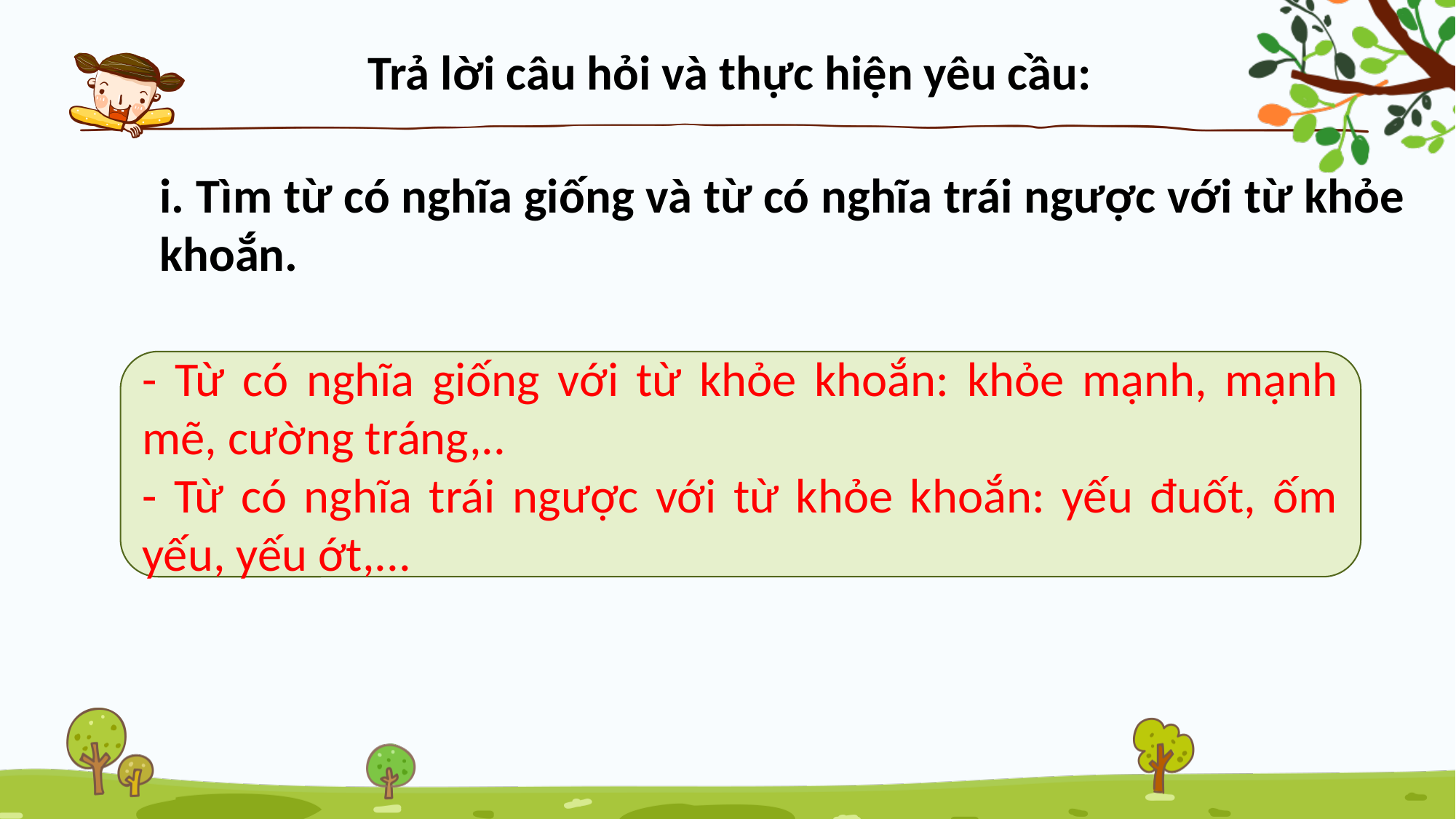

Trả lời câu hỏi và thực hiện yêu cầu:
i. Tìm từ có nghĩa giống và từ có nghĩa trái ngược với từ khỏe khoắn.
- Từ có nghĩa giống với từ khỏe khoắn: khỏe mạnh, mạnh mẽ, cường tráng,..
- Từ có nghĩa trái ngược với từ khỏe khoắn: yếu đuốt, ốm yếu, yếu ớt,...